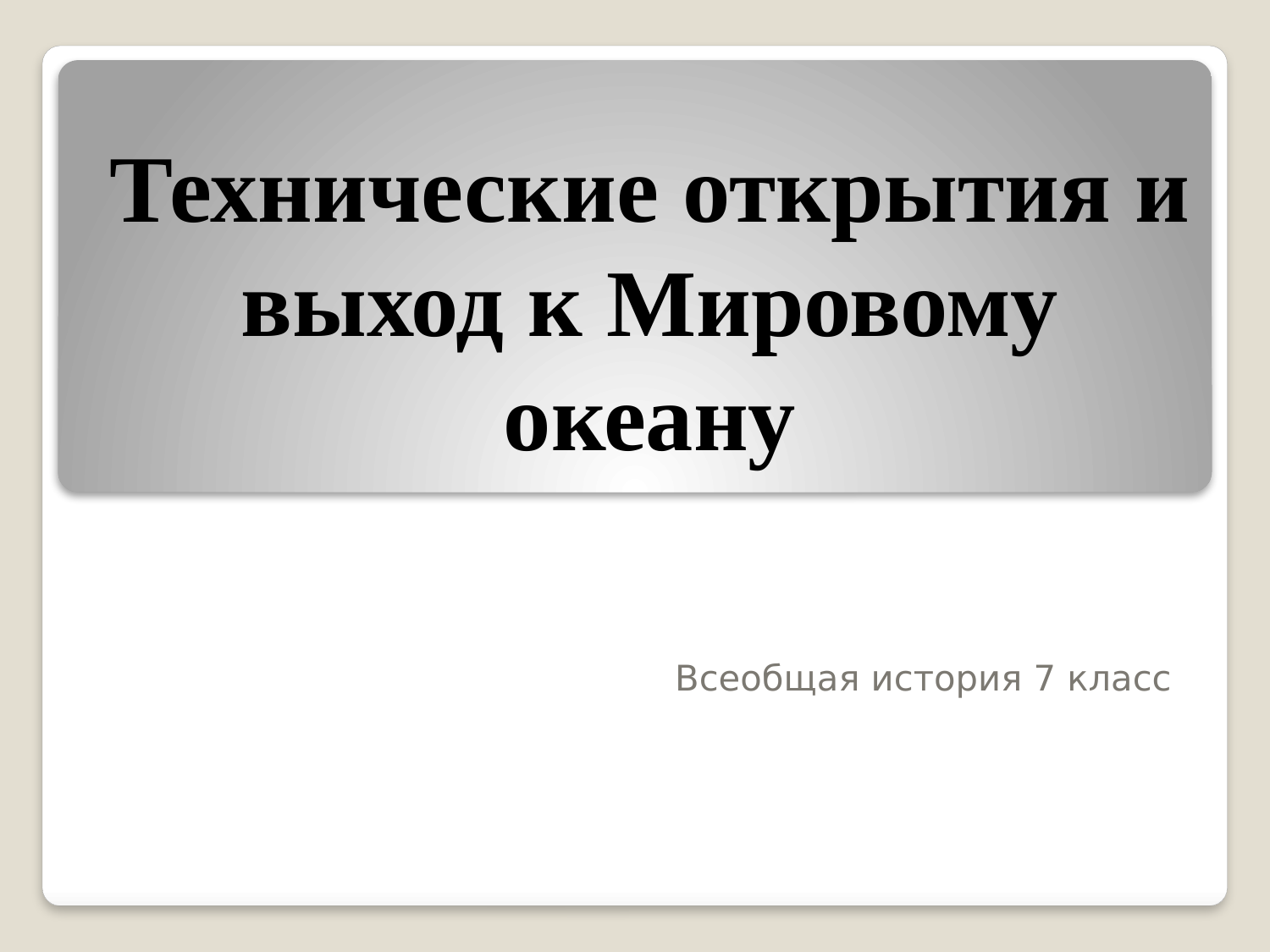

# Технические открытия и выход к Мировому океану
Всеобщая история 7 класс